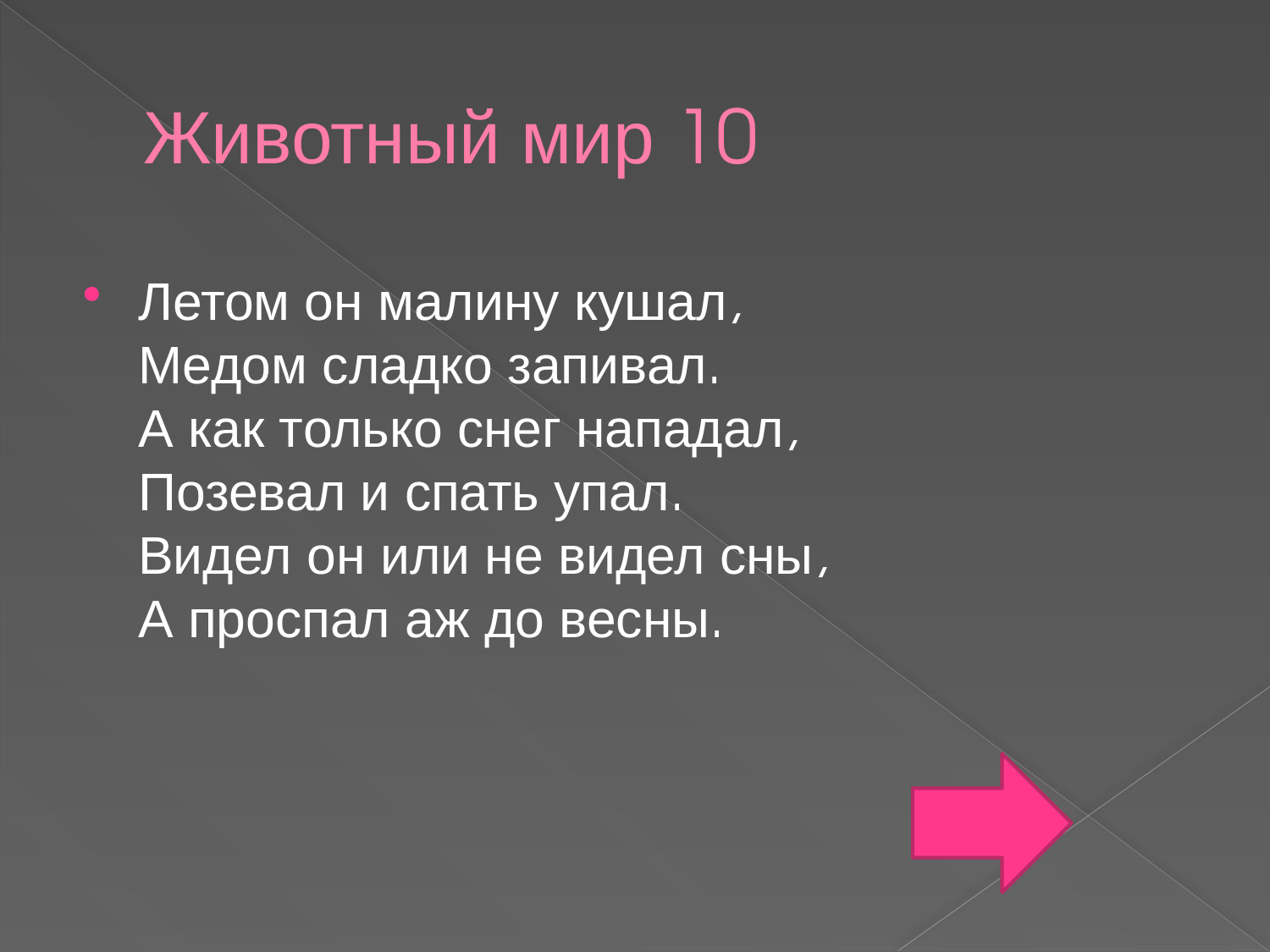

# Животный мир 10
Летом он малину кушал, 
Медом сладко запивал. 
А как только снег нападал, 
Позевал и спать упал. 
Видел он или не видел сны, 
А проспал аж до весны.